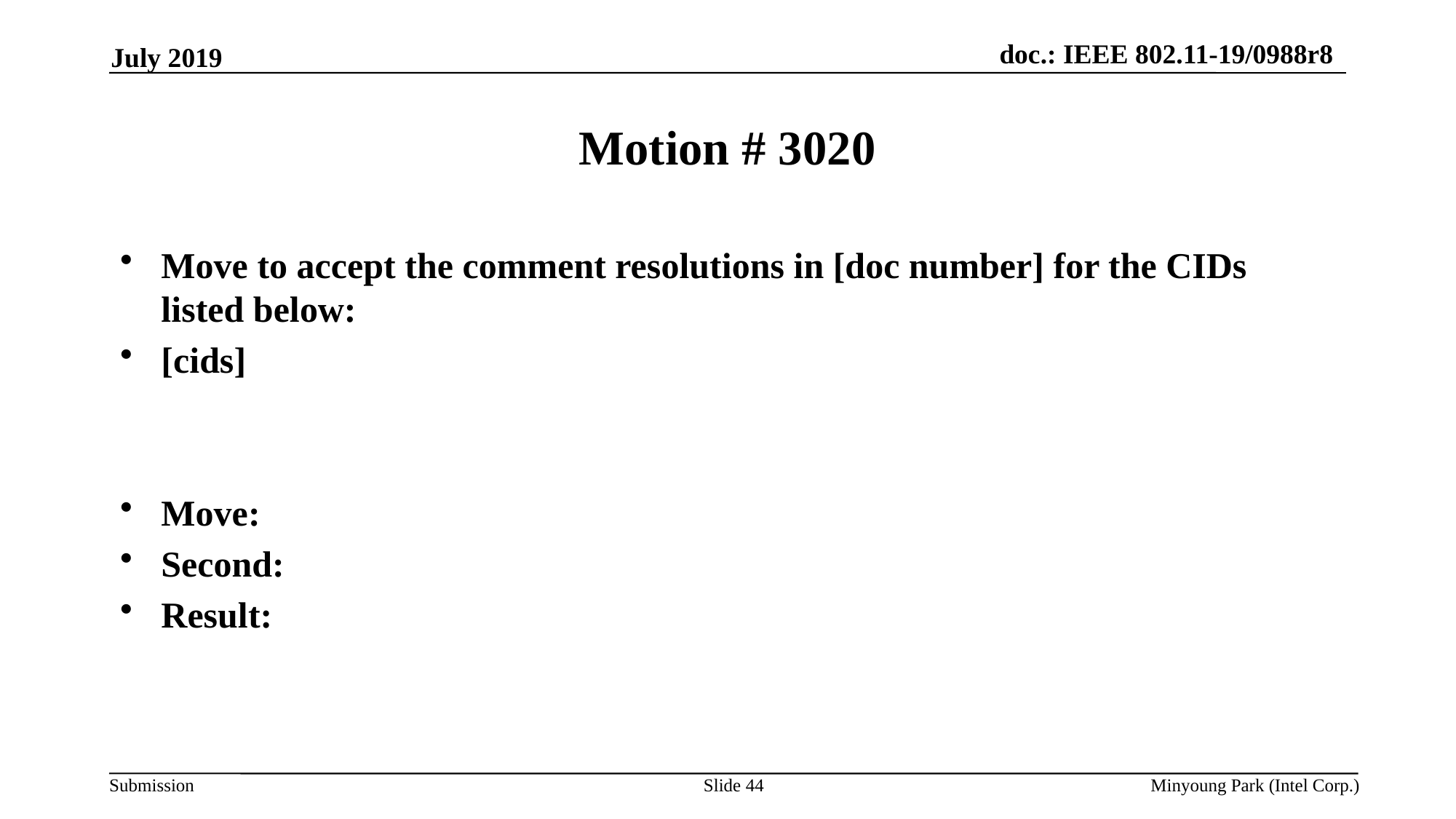

July 2019
# Motion # 3020
Move to accept the comment resolutions in [doc number] for the CIDs listed below:
[cids]

Move:
Second:
Result:

Slide 44
Minyoung Park (Intel Corp.)